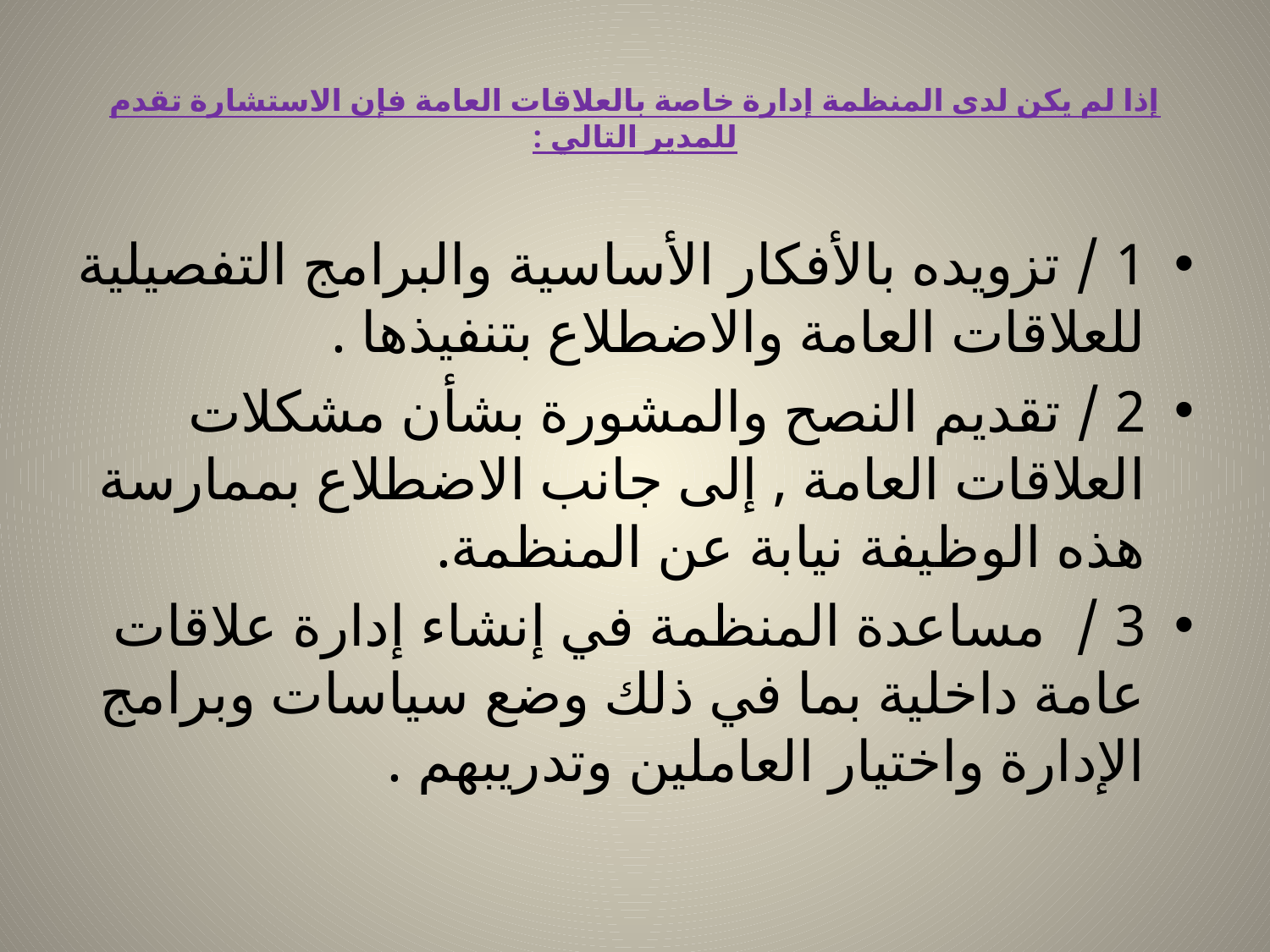

# إذا لم يكن لدى المنظمة إدارة خاصة بالعلاقات العامة فإن الاستشارة تقدم للمدير التالي :
1 / تزويده بالأفكار الأساسية والبرامج التفصيلية للعلاقات العامة والاضطلاع بتنفيذها .
2 / تقديم النصح والمشورة بشأن مشكلات العلاقات العامة , إلى جانب الاضطلاع بممارسة هذه الوظيفة نيابة عن المنظمة.
3 /  مساعدة المنظمة في إنشاء إدارة علاقات عامة داخلية بما في ذلك وضع سياسات وبرامج الإدارة واختيار العاملين وتدريبهم .